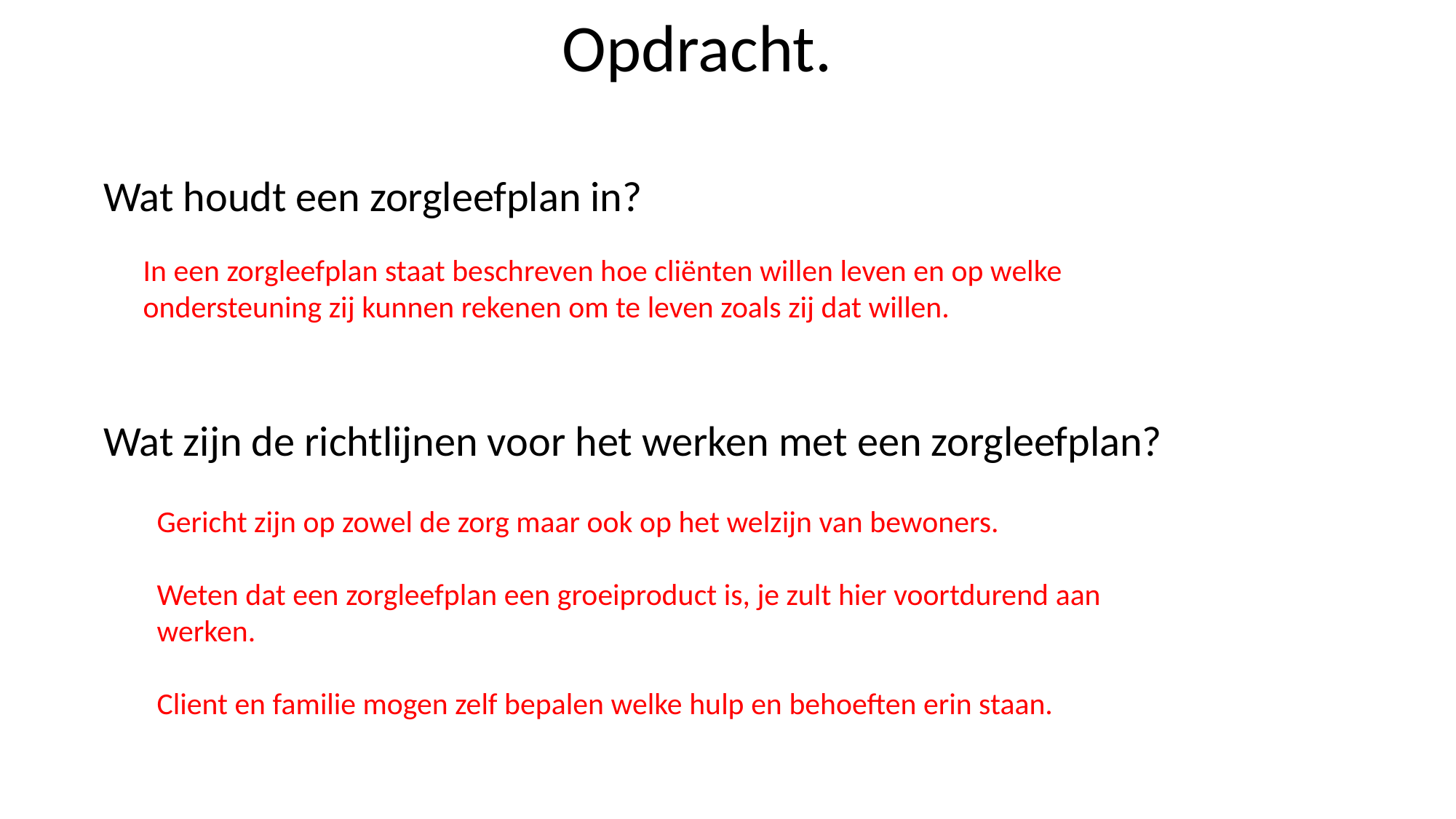

# Opdracht.
Wat houdt een zorgleefplan in?

Wat zijn de richtlijnen voor het werken met een zorgleefplan?

In een zorgleefplan staat beschreven hoe cliënten willen leven en op welke ondersteuning zij kunnen rekenen om te leven zoals zij dat willen.

Gericht zijn op zowel de zorg maar ook op het welzijn van bewoners.

Weten dat een zorgleefplan een groeiproduct is, je zult hier voortdurend aan werken.

Client en familie mogen zelf bepalen welke hulp en behoeften erin staan.